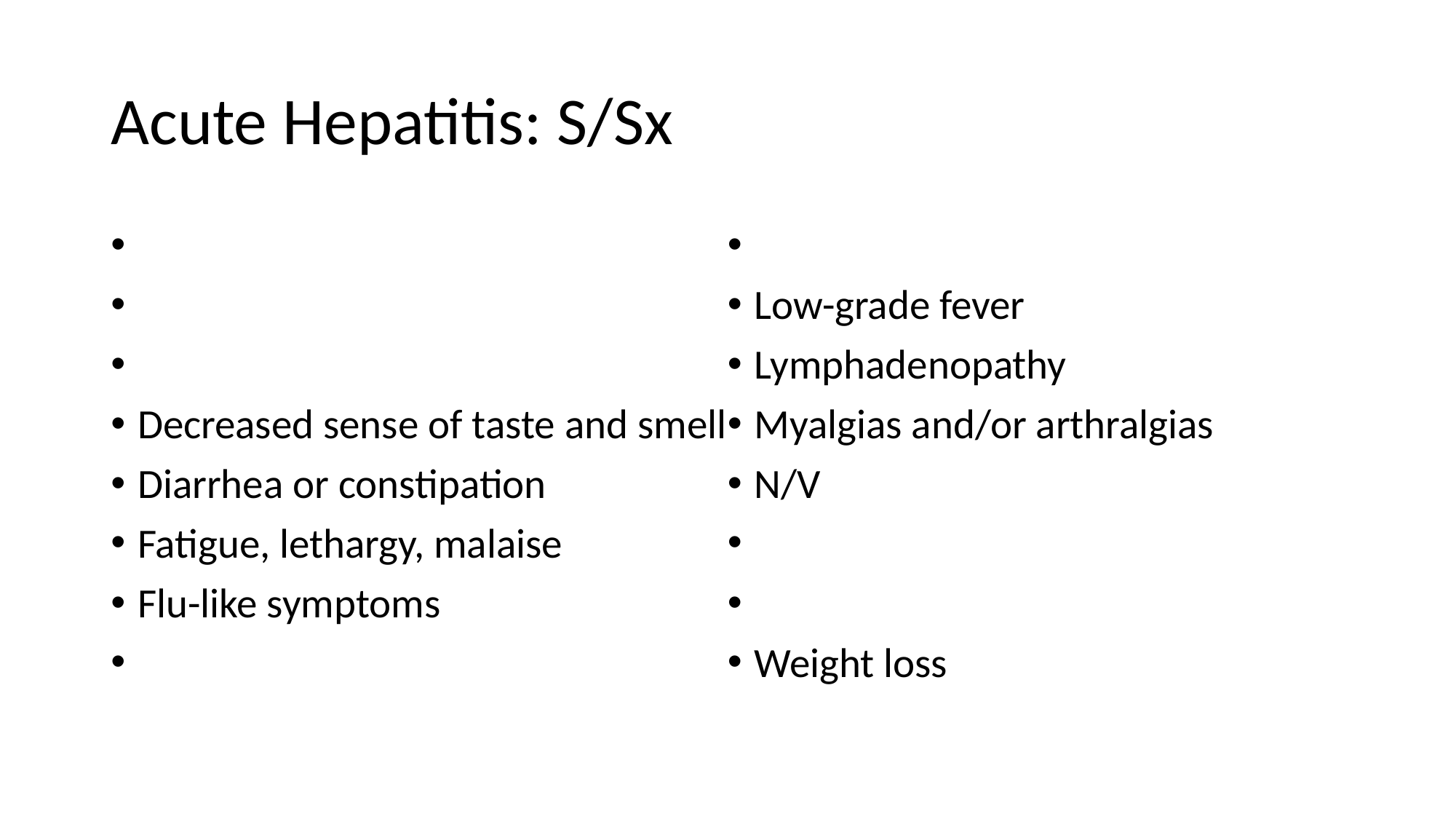

# Acute Hepatitis: S/Sx

Decreased sense of taste and smell
Diarrhea or constipation
Fatigue, lethargy, malaise
Flu-like symptoms

Low-grade fever
Lymphadenopathy
Myalgias and/or arthralgias
N/V

Weight loss